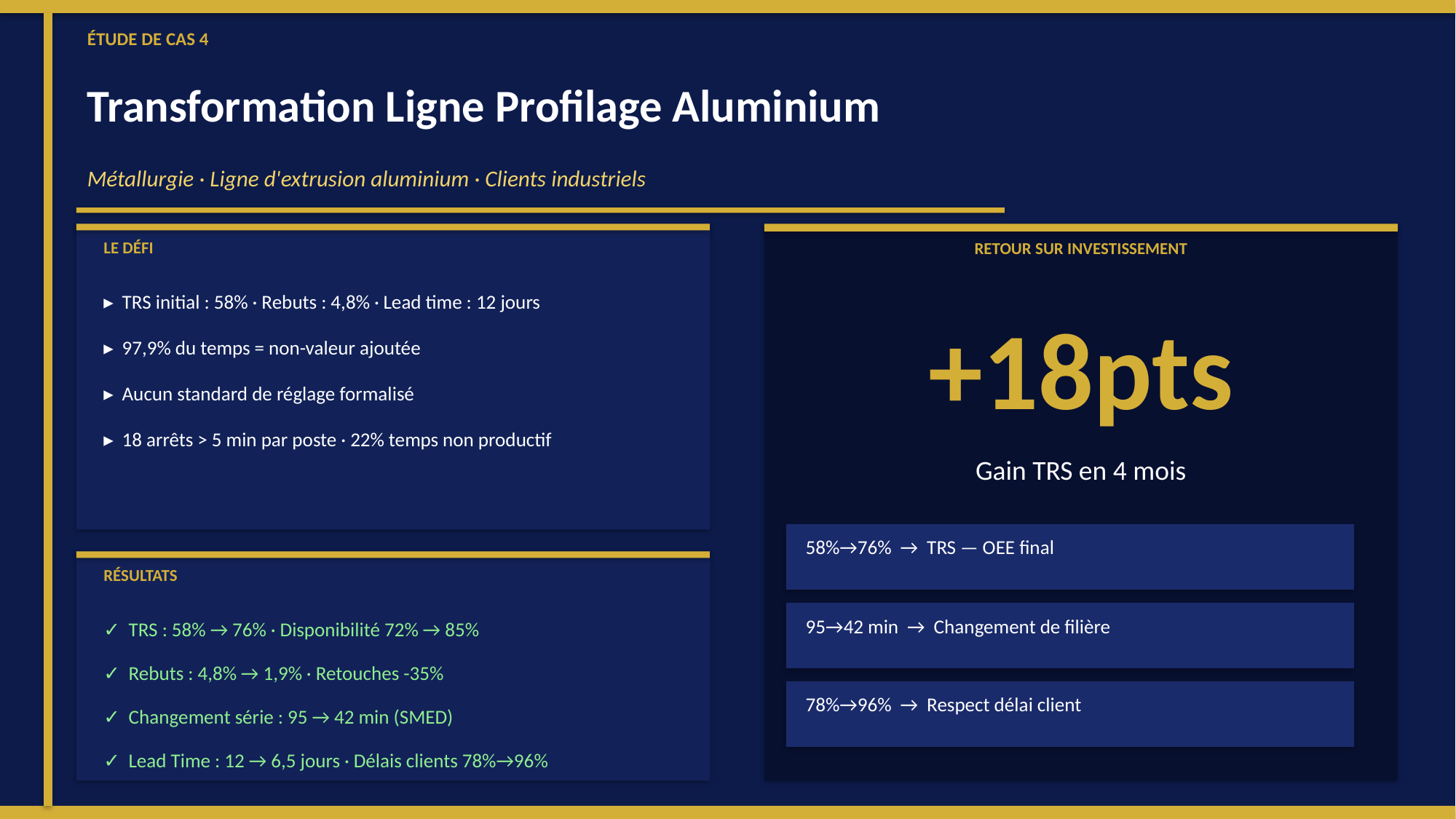

ÉTUDE DE CAS 4
Transformation Ligne Profilage Aluminium
Métallurgie · Ligne d'extrusion aluminium · Clients industriels

LE DÉFI
RETOUR SUR INVESTISSEMENT
▸  TRS initial : 58% · Rebuts : 4,8% · Lead time : 12 jours
+18pts
▸  97,9% du temps = non-valeur ajoutée
▸  Aucun standard de réglage formalisé
▸  18 arrêts > 5 min par poste · 22% temps non productif
Gain TRS en 4 mois

  58%→76%  →  TRS — OEE final

RÉSULTATS

  95→42 min  →  Changement de filière
✓  TRS : 58% → 76% · Disponibilité 72% → 85%
✓  Rebuts : 4,8% → 1,9% · Retouches -35%

  78%→96%  →  Respect délai client
✓  Changement série : 95 → 42 min (SMED)
✓  Lead Time : 12 → 6,5 jours · Délais clients 78%→96%